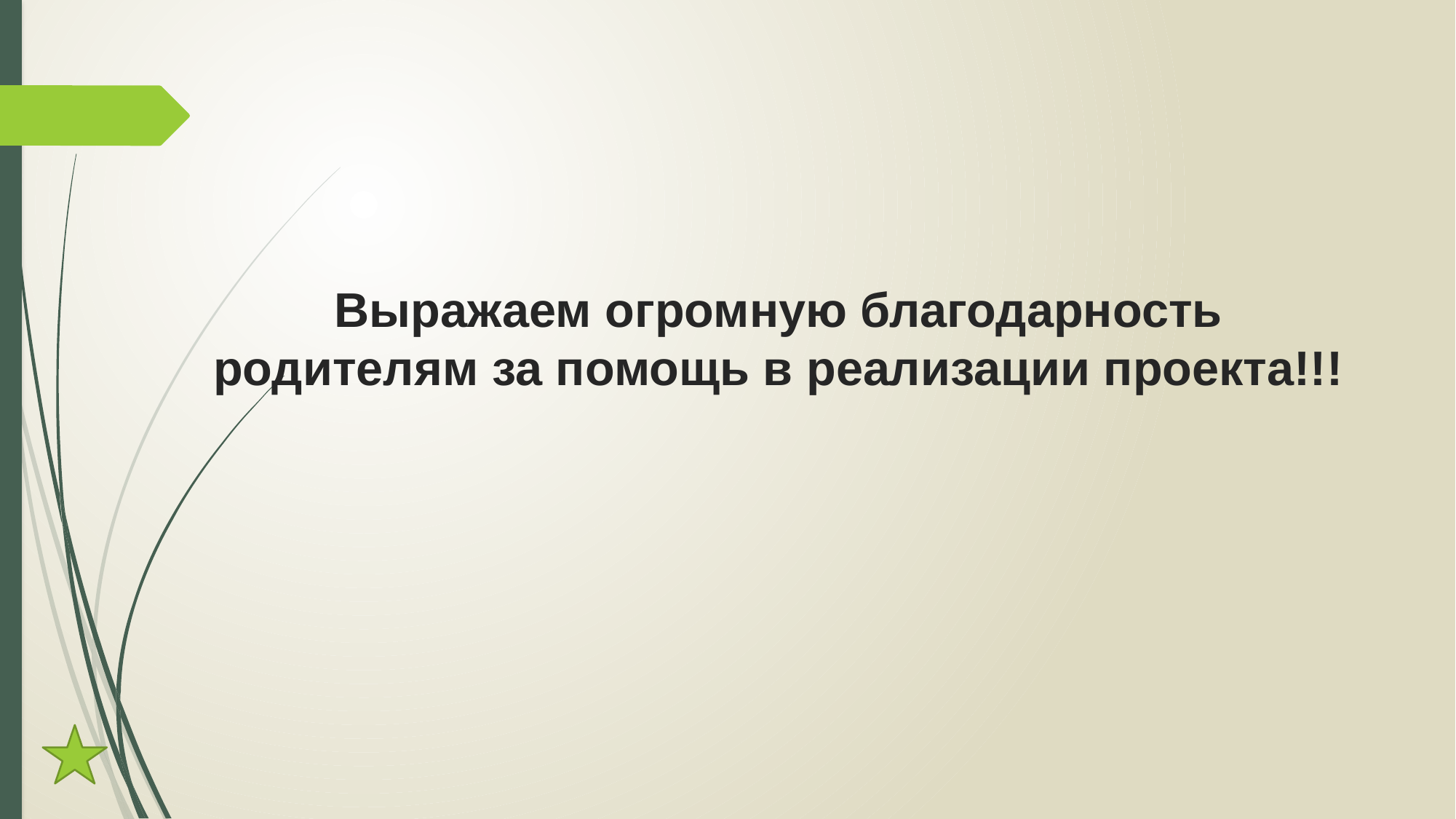

# Выражаем огромную благодарность родителям за помощь в реализации проекта!!!